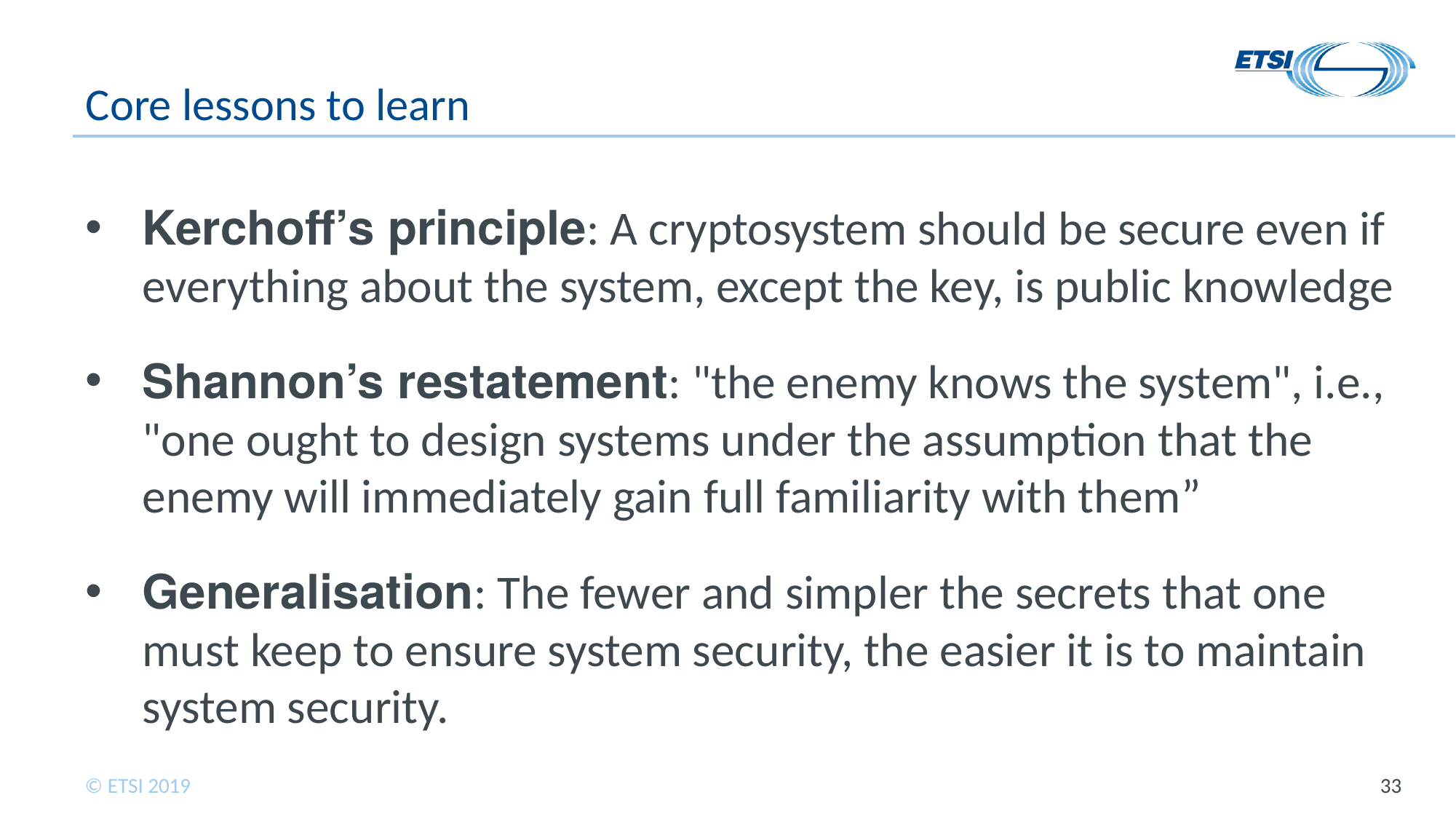

# Core lessons to learn
Kerchoff’s principle: A cryptosystem should be secure even if everything about the system, except the key, is public knowledge
Shannon’s restatement: "the enemy knows the system", i.e., "one ought to design systems under the assumption that the enemy will immediately gain full familiarity with them”
Generalisation: The fewer and simpler the secrets that one must keep to ensure system security, the easier it is to maintain system security.